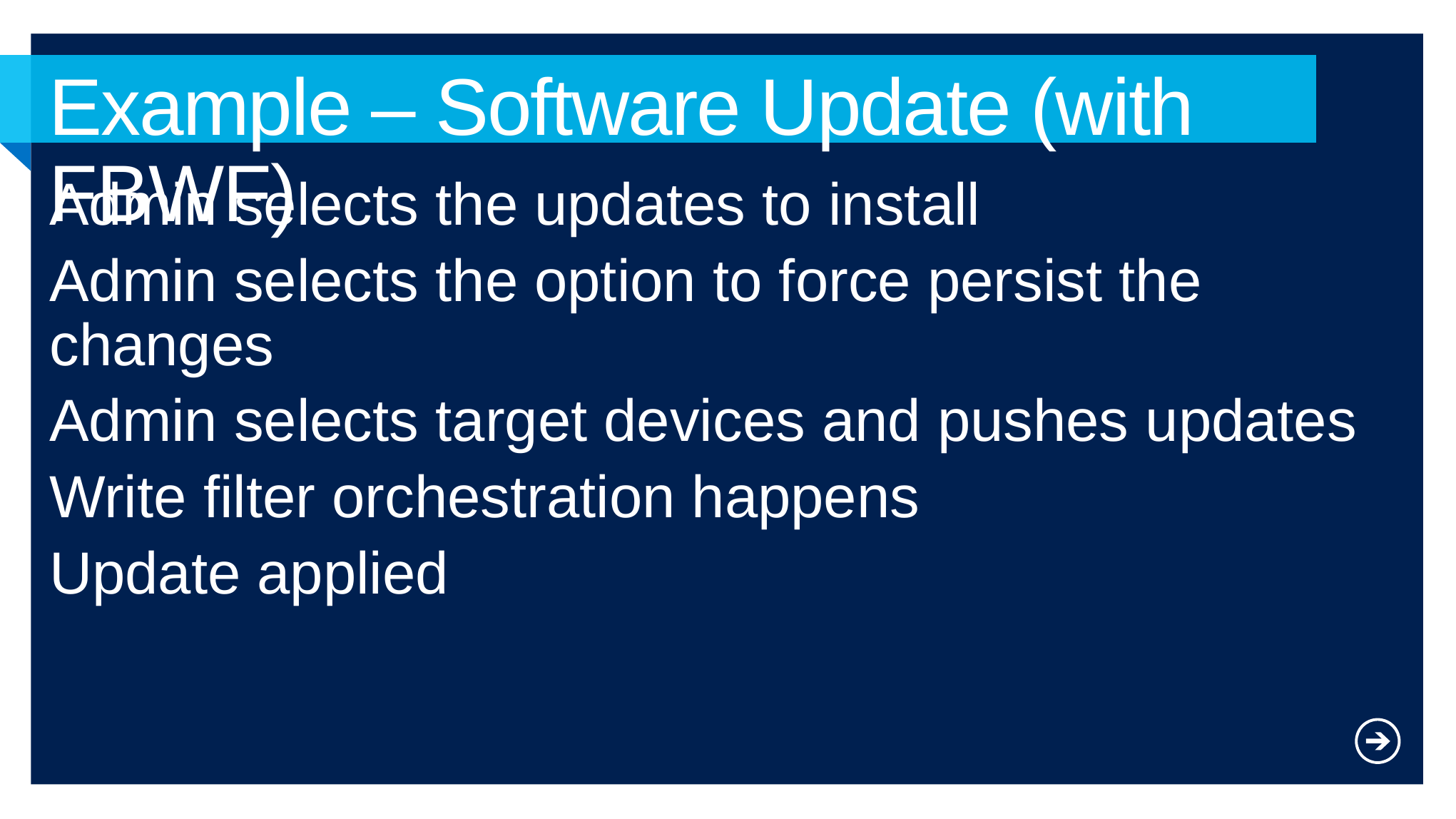

# Example – Software Update (with FBWF)
Admin selects the updates to install
Admin selects the option to force persist the changes
Admin selects target devices and pushes updates
Write filter orchestration happens
Update applied